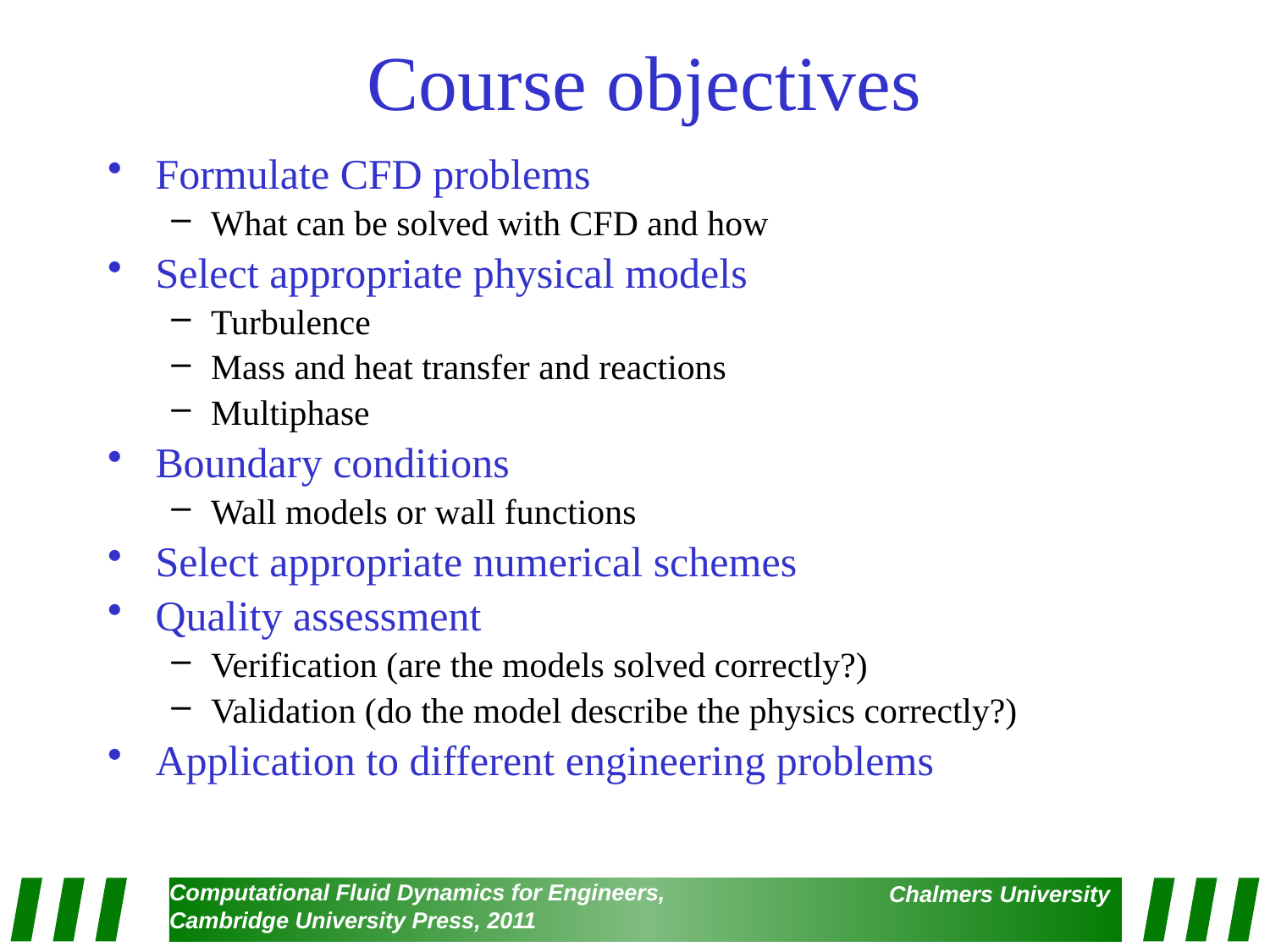

# Course objectives
Formulate CFD problems
What can be solved with CFD and how
Select appropriate physical models
Turbulence
Mass and heat transfer and reactions
Multiphase
Boundary conditions
Wall models or wall functions
Select appropriate numerical schemes
Quality assessment
Verification (are the models solved correctly?)
Validation (do the model describe the physics correctly?)
Application to different engineering problems